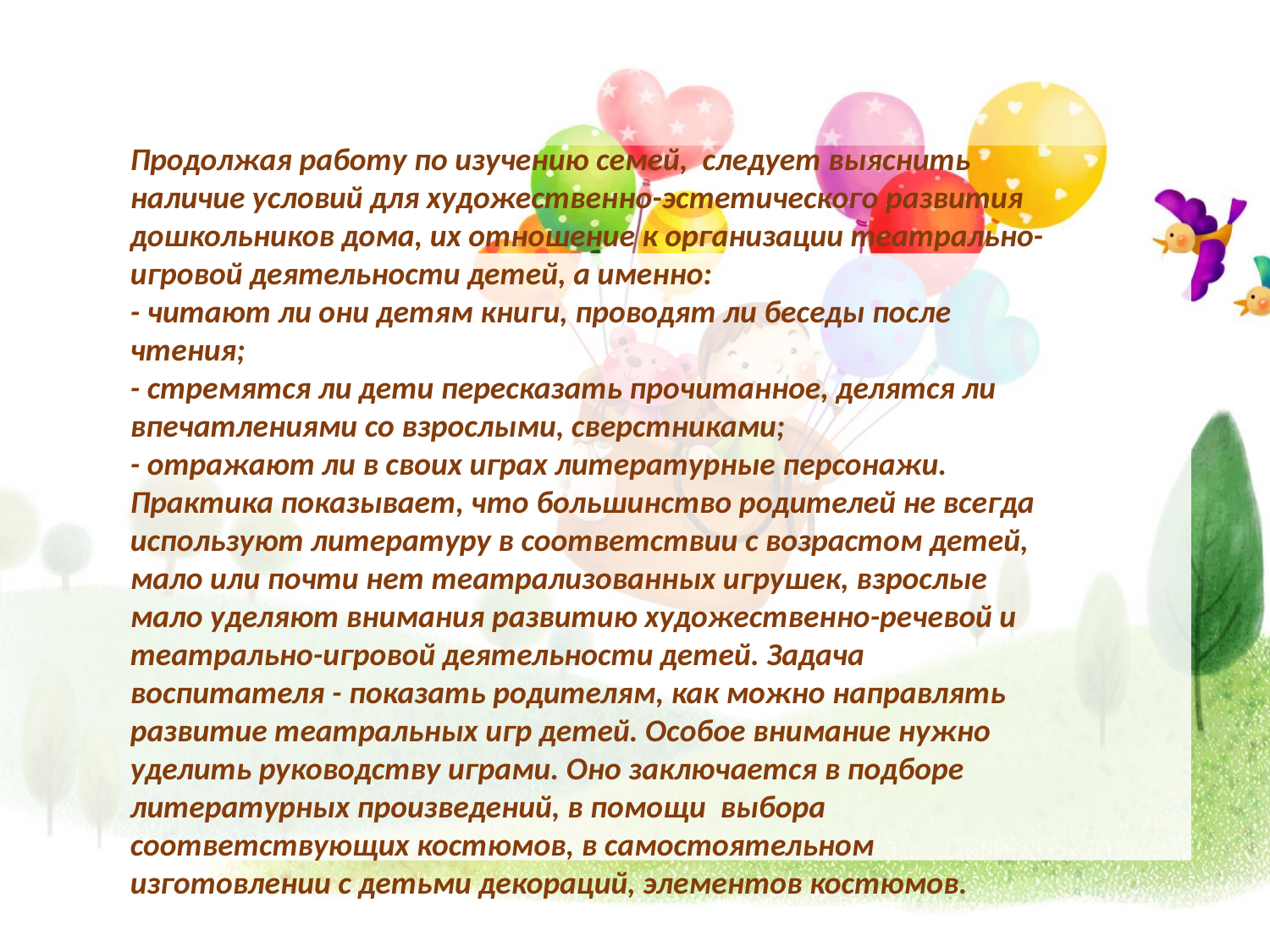

Продолжая работу по изучению семей,  следует выяснить наличие условий для художественно-эстетического развития дошкольников дома, их отношение к организации театрально-игровой деятельности детей, а именно:
- читают ли они детям книги, проводят ли беседы после чтения;
- стремятся ли дети пересказать прочитанное, делятся ли впечатлениями со взрослыми, сверстниками;
- отражают ли в своих играх литературные персонажи.
Практика показывает, что большинство родителей не всегда используют литературу в соответствии с возрастом детей, мало или почти нет театрализованных игрушек, взрослые мало уделяют внимания развитию художественно-речевой и театрально-игровой деятельности детей. Задача воспитателя - показать родителям, как можно направлять развитие театральных игр детей. Особое внимание нужно  уделить руководству играми. Оно заключается в подборе литературных произведений, в помощи  выбора соответствующих костюмов, в самостоятельном изготовлении с детьми декораций, элементов костюмов.